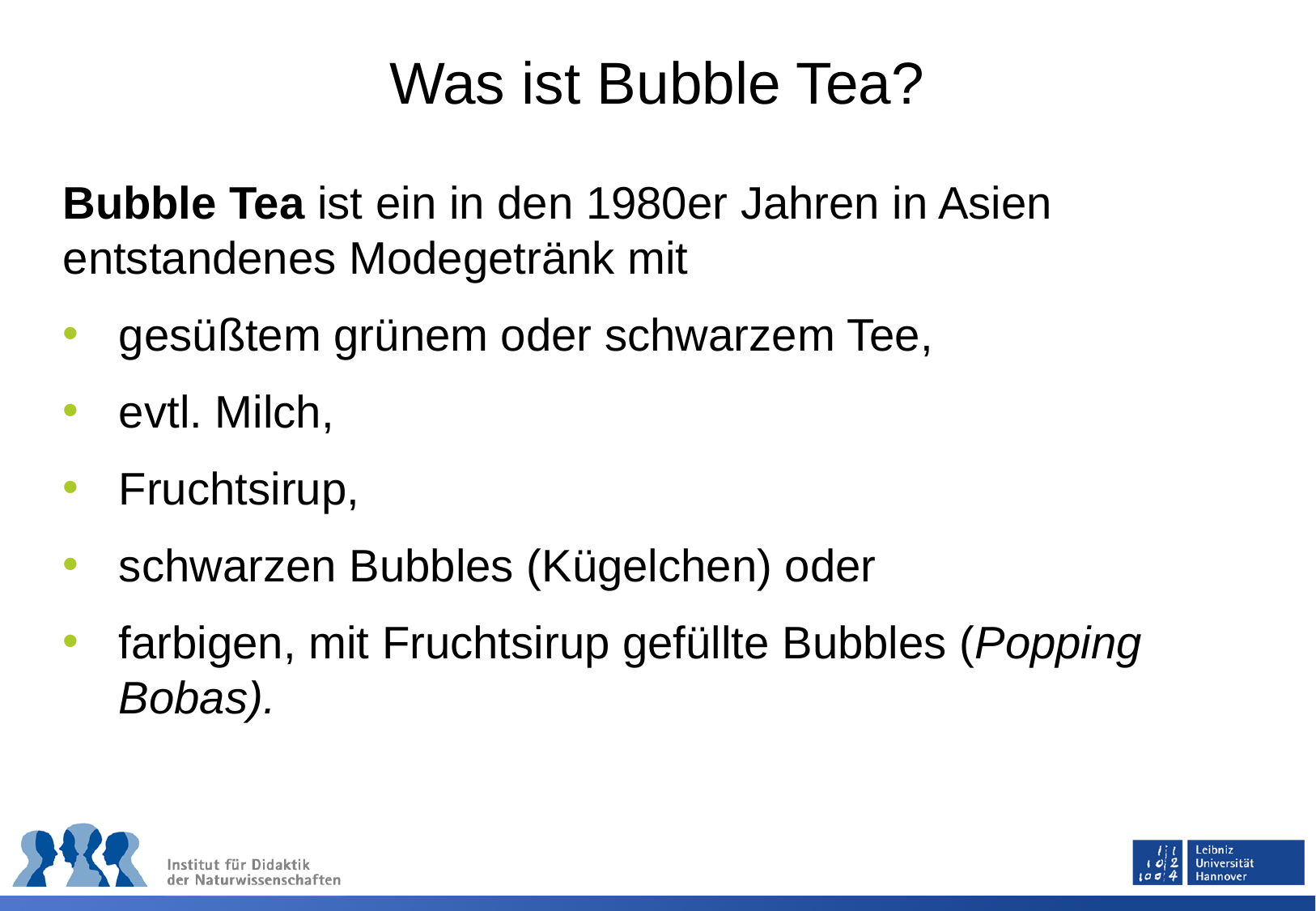

# Was ist Bubble Tea?
Bubble Tea ist ein in den 1980er Jahren in Asien entstandenes Modegetränk mit
gesüßtem grünem oder schwarzem Tee,
evtl. Milch,
Fruchtsirup,
schwarzen Bubbles (Kügelchen) oder
farbigen, mit Fruchtsirup gefüllte Bubbles (Popping Bobas).